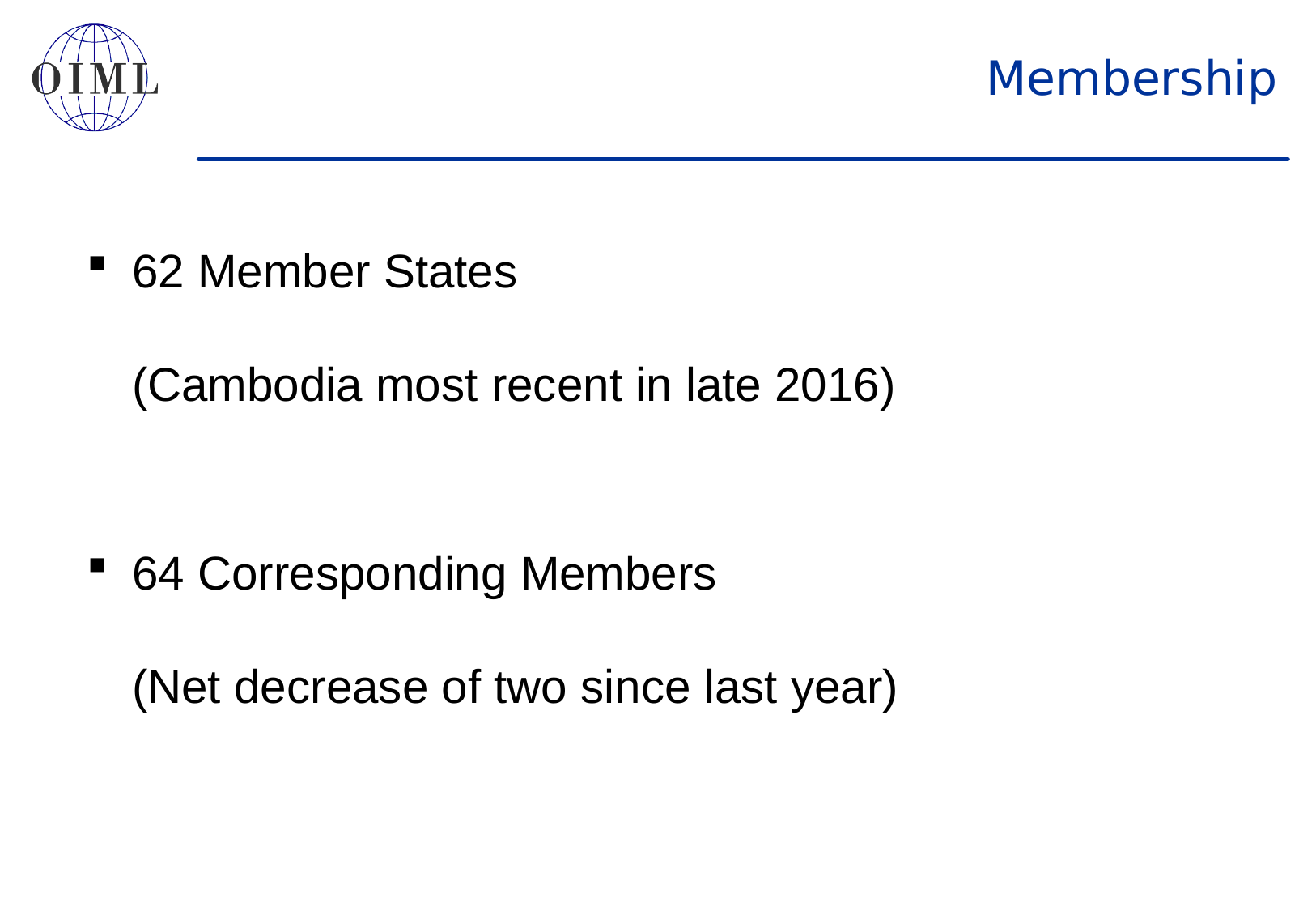

# Membership

62 Member States
(Cambodia most recent in late 2016)

64 Corresponding Members
(Net decrease of two since last year)